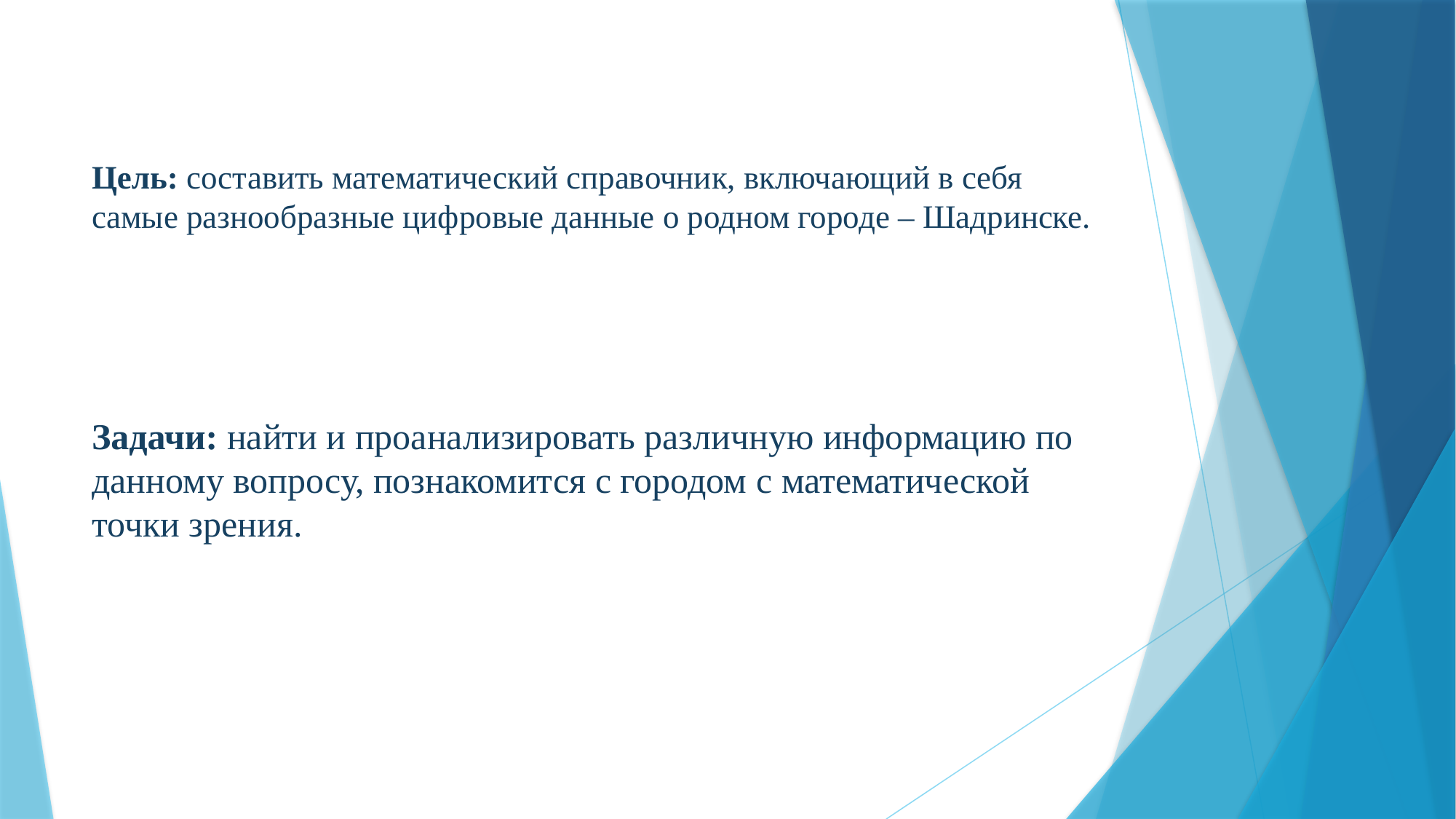

# Цель: составить математический справочник, включающий в себя самые разнообразные цифровые данные о родном городе – Шадринске.
Задачи: найти и проанализировать различную информацию по данному вопросу, познакомится с городом с математической точки зрения.